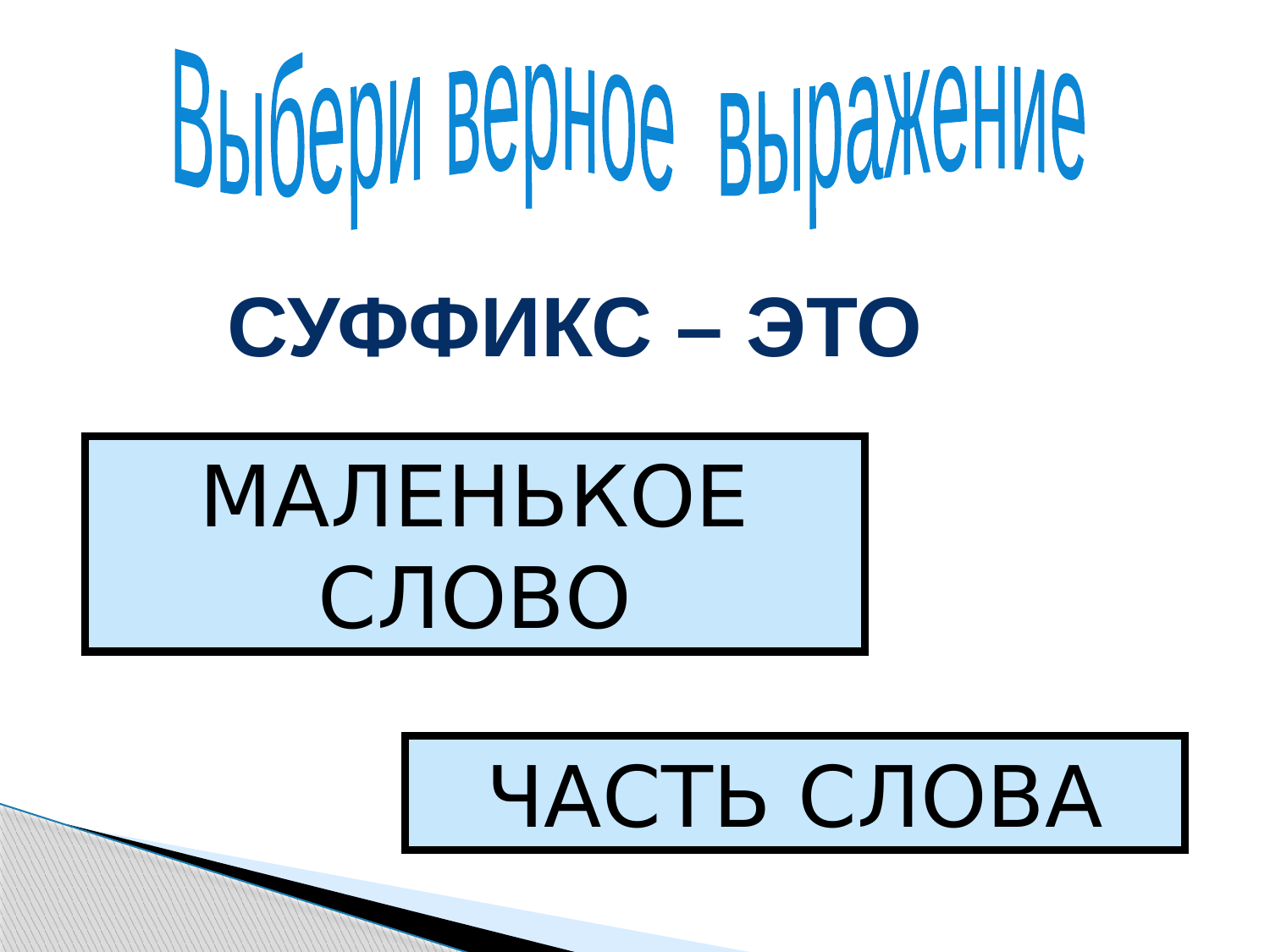

Выбери верное  выражение
СУФФИКС – ЭТО
МАЛЕНЬКОЕ СЛОВО
ЧАСТЬ СЛОВА